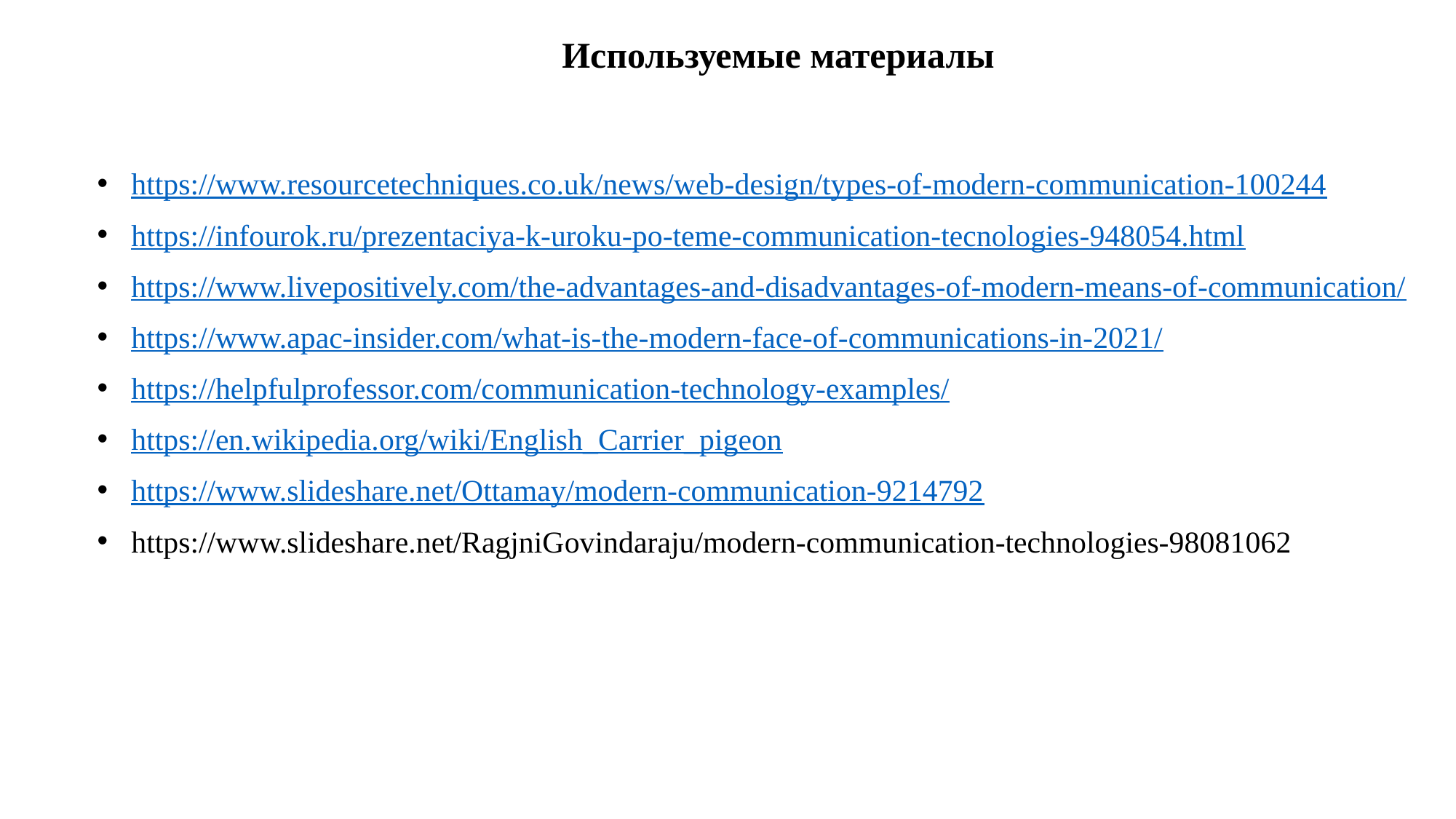

Используемые материалы

https://www.resourcetechniques.co.uk/news/web-design/types-of-modern-communication-100244
https://infourok.ru/prezentaciya-k-uroku-po-teme-communication-tecnologies-948054.html
https://www.livepositively.com/the-advantages-and-disadvantages-of-modern-means-of-communication/
https://www.apac-insider.com/what-is-the-modern-face-of-communications-in-2021/
https://helpfulprofessor.com/communication-technology-examples/
https://en.wikipedia.org/wiki/English_Carrier_pigeon
https://www.slideshare.net/Ottamay/modern-communication-9214792
https://www.slideshare.net/RagjniGovindaraju/modern-communication-technologies-98081062